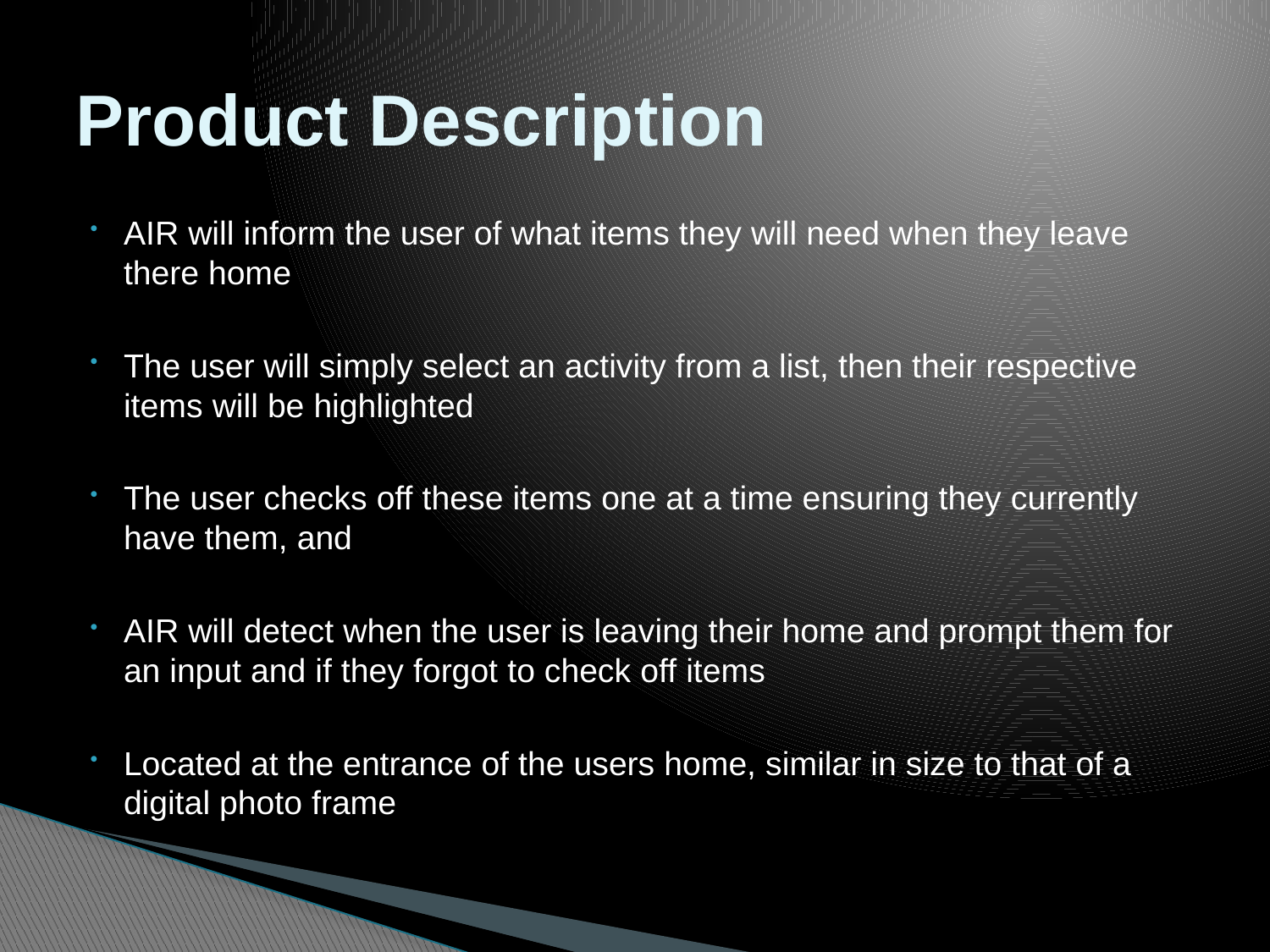

# Product Description
AIR will inform the user of what items they will need when they leave there home

The user will simply select an activity from a list, then their respective items will be highlighted

The user checks off these items one at a time ensuring they currently have them, and

AIR will detect when the user is leaving their home and prompt them for an input and if they forgot to check off items

Located at the entrance of the users home, similar in size to that of a digital photo frame